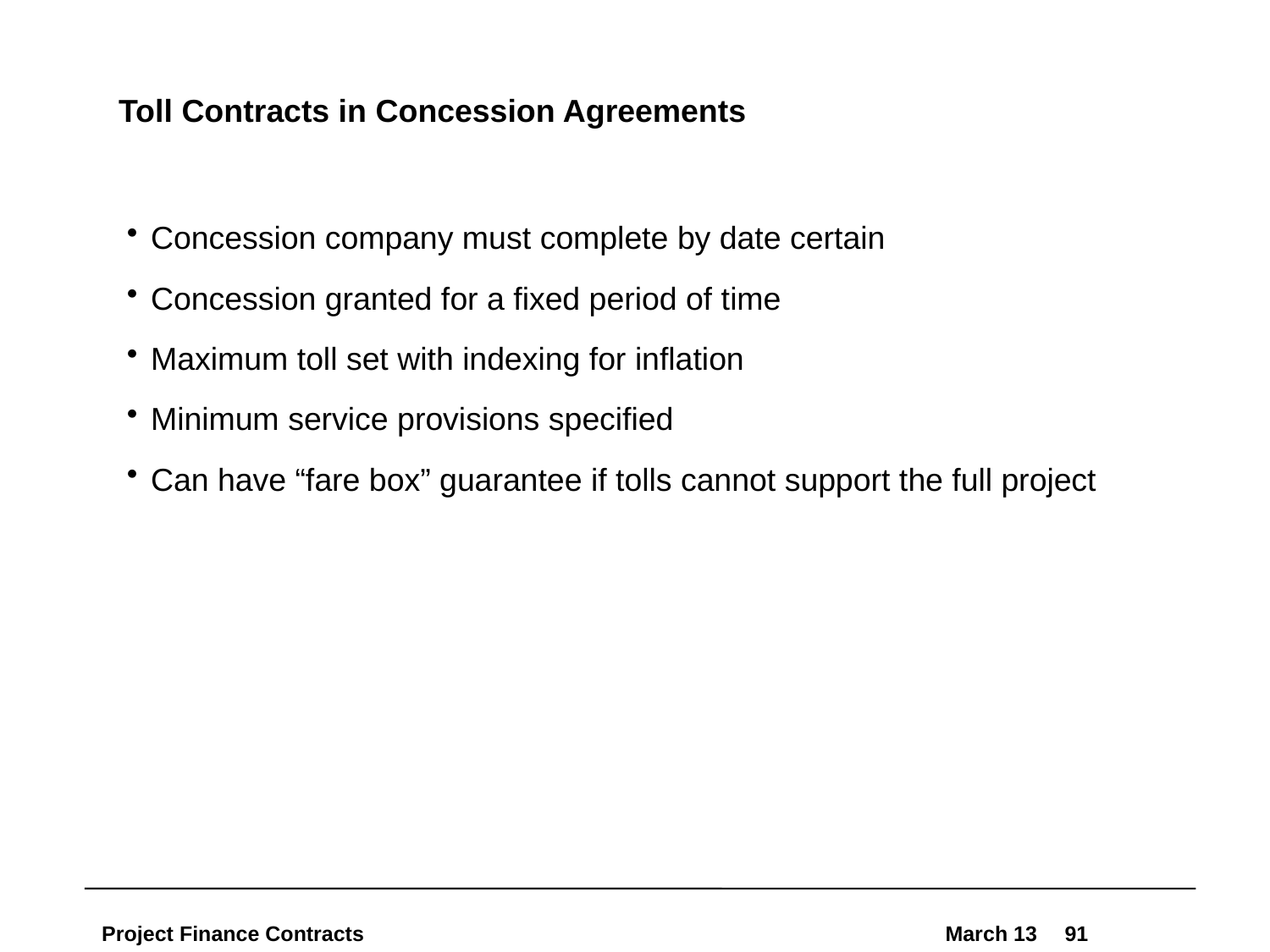

# Toll Contracts in Concession Agreements
Concession company must complete by date certain
Concession granted for a fixed period of time
Maximum toll set with indexing for inflation
Minimum service provisions specified
Can have “fare box” guarantee if tolls cannot support the full project